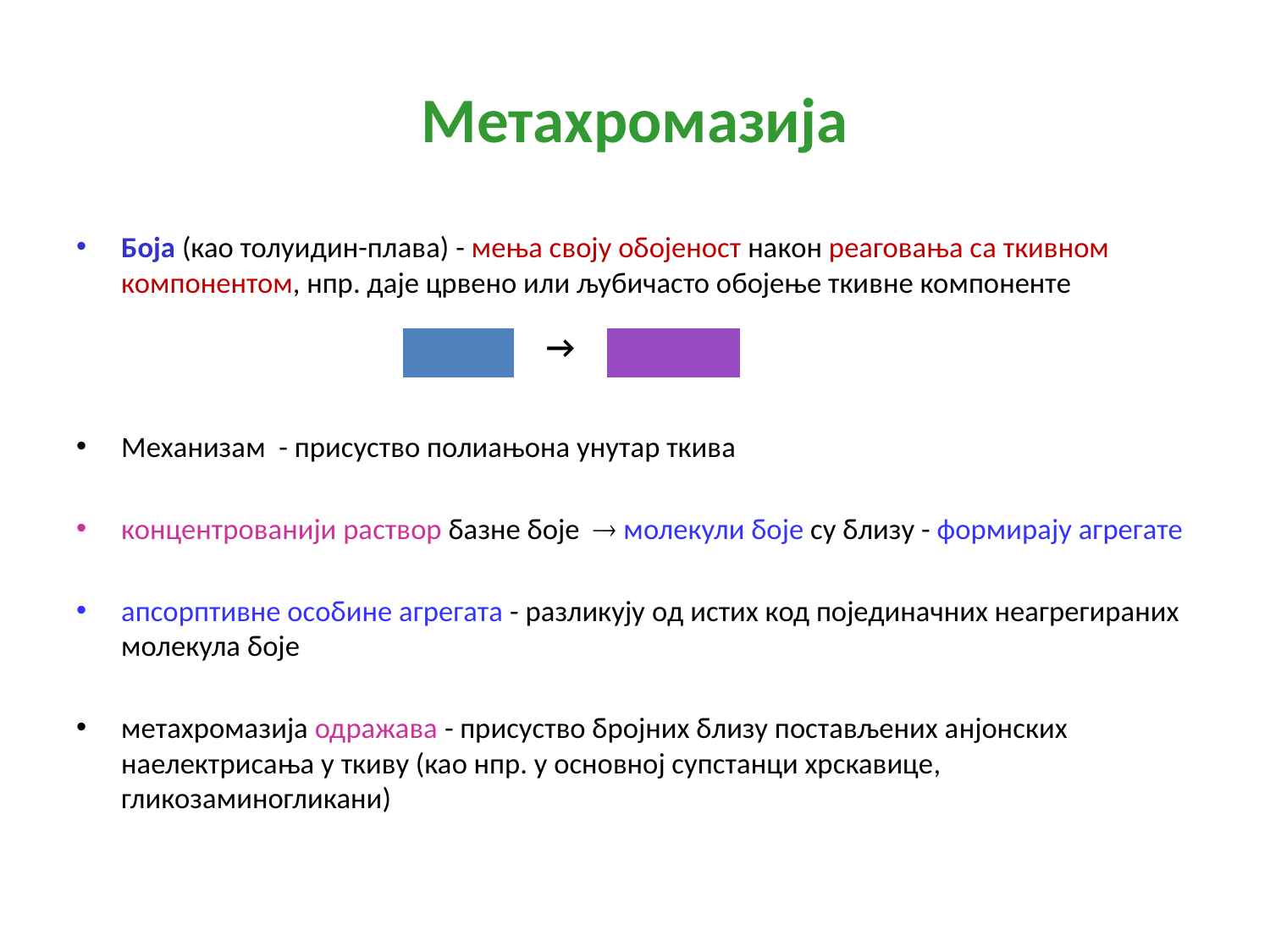

# Метахромазија
Боја (као толуидин-плава) - мења своју обојеност након реаговања са ткивном компонентом, нпр. даје црвено или љубичасто обојење ткивне компоненте

Механизам  - присуство полиањона унутар ткива

концентрованији раствор базне боје  → молекули боје су близу - формирају агрегате

апсорптивне особине агрегата - разликују од истих код појединачних неагрегираних молекула боје

метахромазија одражава - присуство бројних близу постављених анјонских наелектрисања у ткиву (као нпр. у основној супстанци хрскавице, гликозаминогликани)

|  | → |  |
| --- | --- | --- |